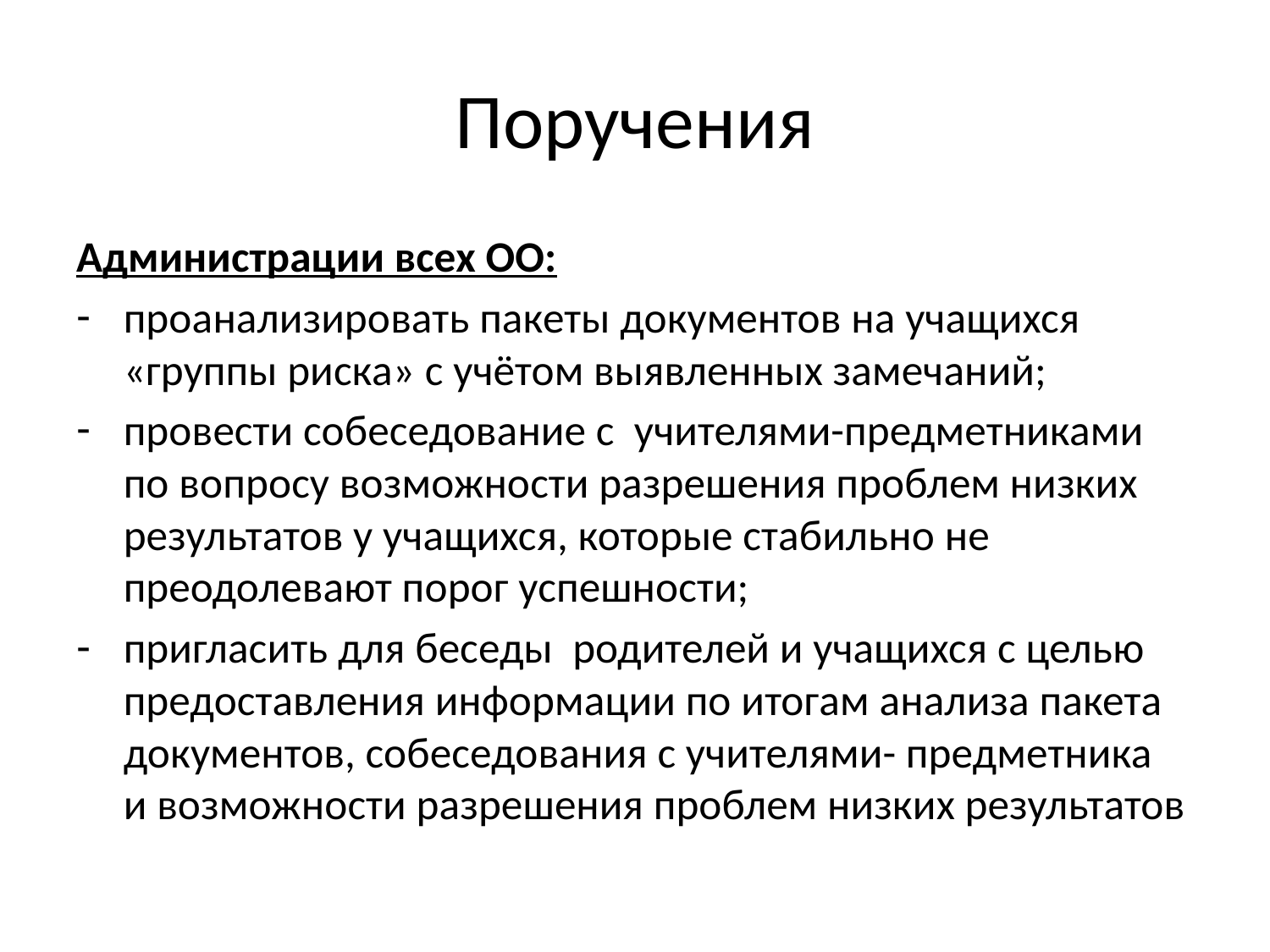

# Поручения
Администрации всех ОО:
проанализировать пакеты документов на учащихся «группы риска» с учётом выявленных замечаний;
провести собеседование с  учителями-предметниками  по вопросу возможности разрешения проблем низких результатов у учащихся, которые стабильно не преодолевают порог успешности;
пригласить для беседы  родителей и учащихся с целью предоставления информации по итогам анализа пакета документов, собеседования с учителями- предметника  и возможности разрешения проблем низких результатов